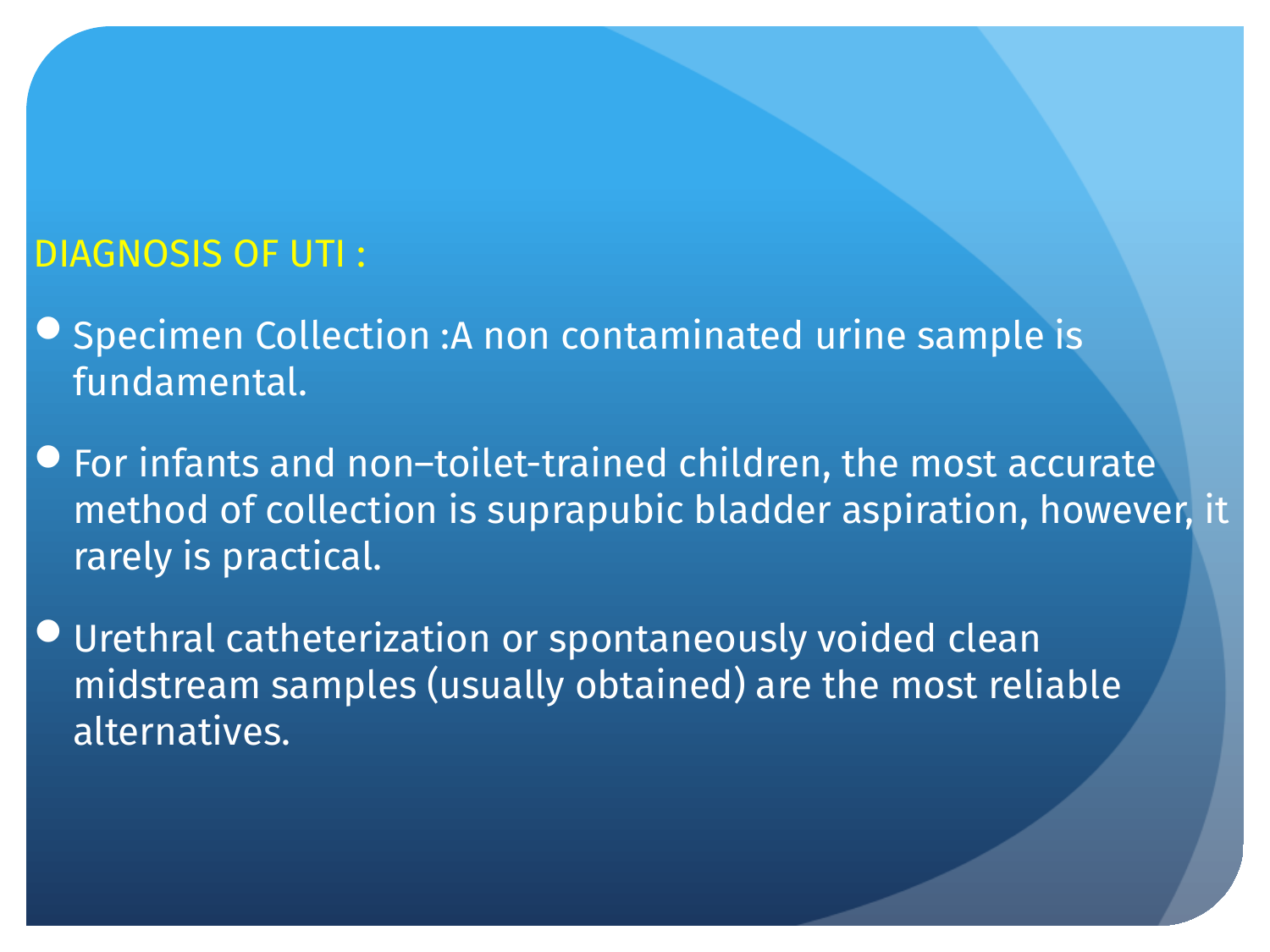

#
DIAGNOSIS OF UTI :
Specimen Collection :A non contaminated urine sample is fundamental.
For infants and non–toilet-trained children, the most accurate method of collection is suprapubic bladder aspiration, however, it rarely is practical.
Urethral catheterization or spontaneously voided clean midstream samples (usually obtained) are the most reliable alternatives.